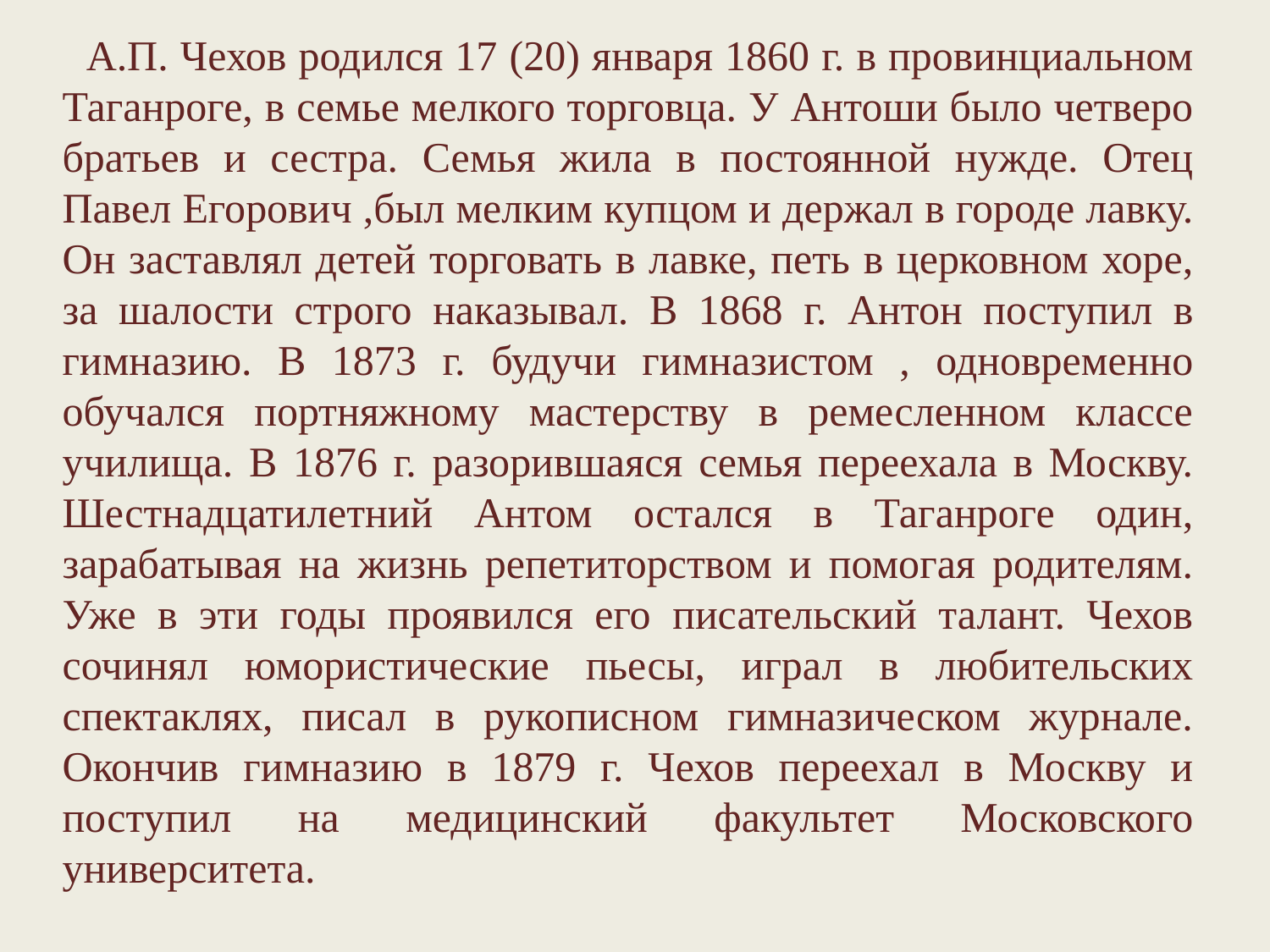

# А.П. Чехов родился 17 (20) января 1860 г. в провинциальном Таганроге, в семье мелкого торговца. У Антоши было четверо братьев и сестра. Семья жила в постоянной нужде. Отец Павел Егорович ,был мелким купцом и держал в городе лавку. Он заставлял детей торговать в лавке, петь в церковном хоре, за шалости строго наказывал. В 1868 г. Антон поступил в гимназию. В 1873 г. будучи гимназистом , одновременно обучался портняжному мастерству в ремесленном классе училища. В 1876 г. разорившаяся семья переехала в Москву. Шестнадцатилетний Антом остался в Таганроге один, зарабатывая на жизнь репетиторством и помогая родителям. Уже в эти годы проявился его писательский талант. Чехов сочинял юмористические пьесы, играл в любительских спектаклях, писал в рукописном гимназическом журнале. Окончив гимназию в 1879 г. Чехов переехал в Москву и поступил на медицинский факультет Московского университета.